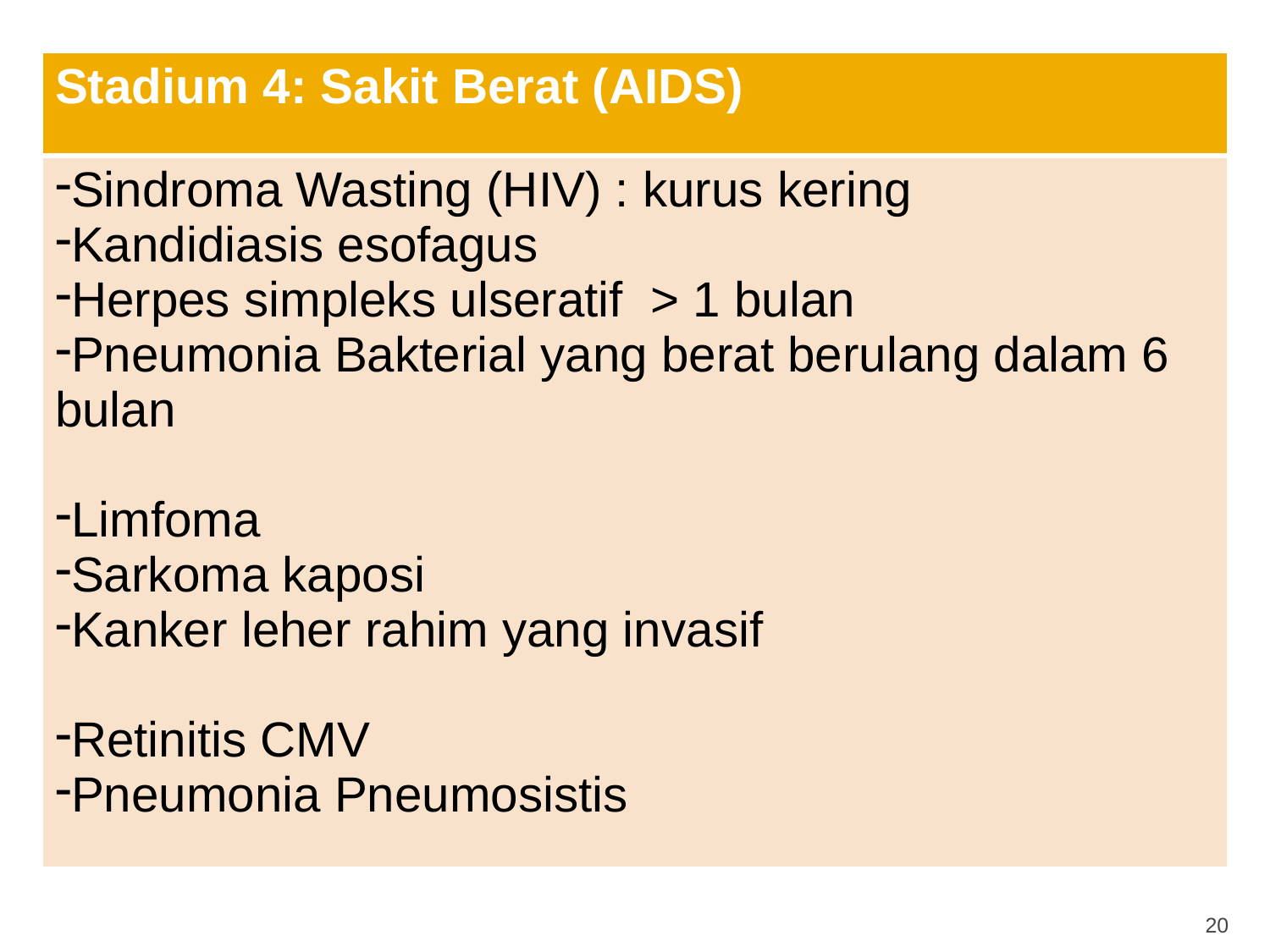

| Stadium 4: Sakit Berat (AIDS) |
| --- |
| Sindroma Wasting (HIV) : kurus kering Kandidiasis esofagus Herpes simpleks ulseratif > 1 bulan Pneumonia Bakterial yang berat berulang dalam 6 bulan Limfoma Sarkoma kaposi Kanker leher rahim yang invasif Retinitis CMV Pneumonia Pneumosistis |
20